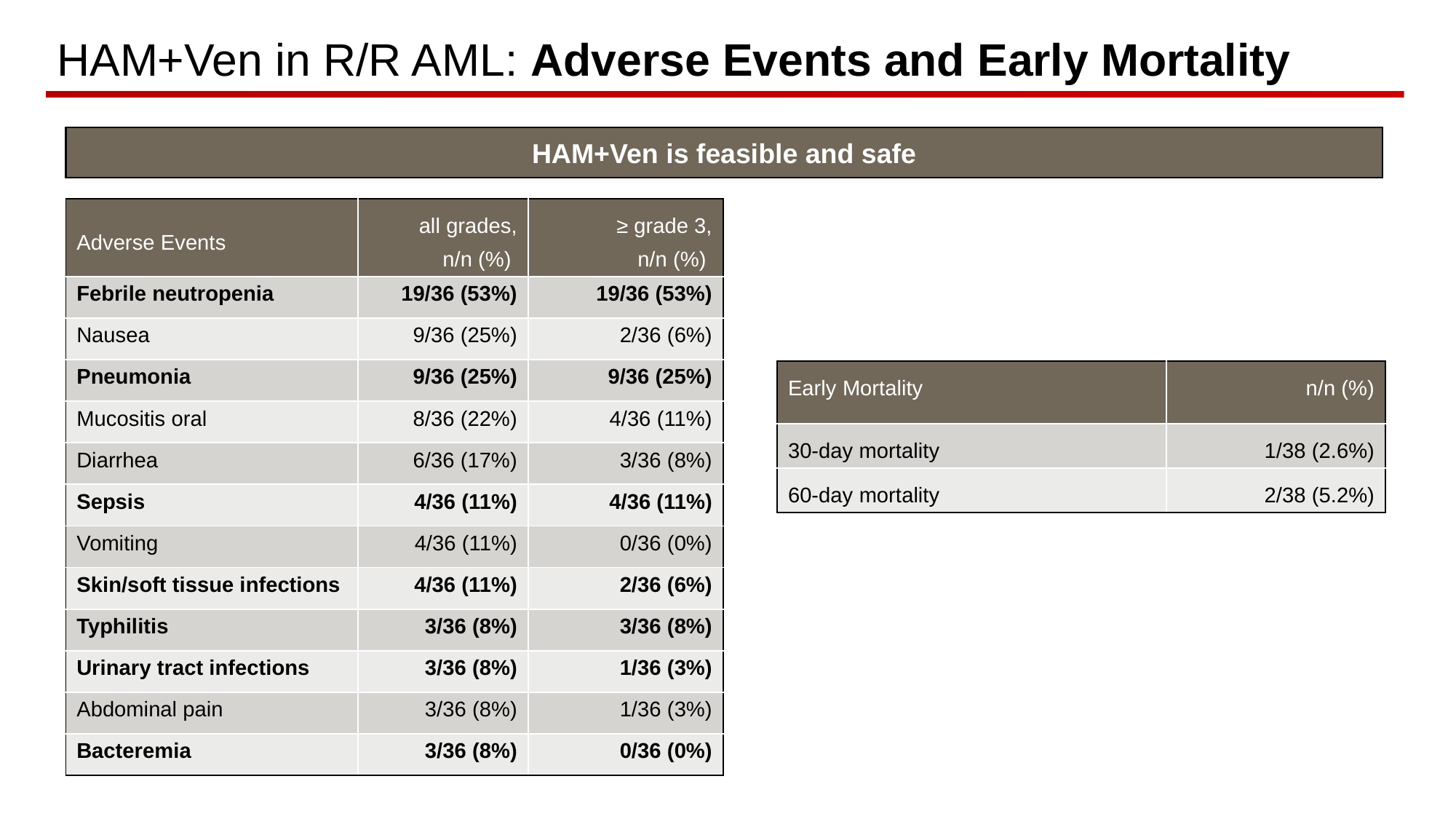

HAM+Ven in R/R AML: Adverse Events and Early Mortality

HAM+Ven is feasible and safe
| Adverse Events | all grades, n/n (%) | ≥ grade 3, n/n (%) |
| --- | --- | --- |
| Febrile neutropenia | 19/36 (53%) | 19/36 (53%) |
| Nausea | 9/36 (25%) | 2/36 (6%) |
| Pneumonia | 9/36 (25%) | 9/36 (25%) |
| Mucositis oral | 8/36 (22%) | 4/36 (11%) |
| Diarrhea | 6/36 (17%) | 3/36 (8%) |
| Sepsis | 4/36 (11%) | 4/36 (11%) |
| Vomiting | 4/36 (11%) | 0/36 (0%) |
| Skin/soft tissue infections | 4/36 (11%) | 2/36 (6%) |
| Typhilitis | 3/36 (8%) | 3/36 (8%) |
| Urinary tract infections | 3/36 (8%) | 1/36 (3%) |
| Abdominal pain | 3/36 (8%) | 1/36 (3%) |
| Bacteremia | 3/36 (8%) | 0/36 (0%) |
| Early Mortality | n/n (%) |
| --- | --- |
| 30-day mortality | 1/38 (2.6%) |
| 60-day mortality | 2/38 (5.2%) |